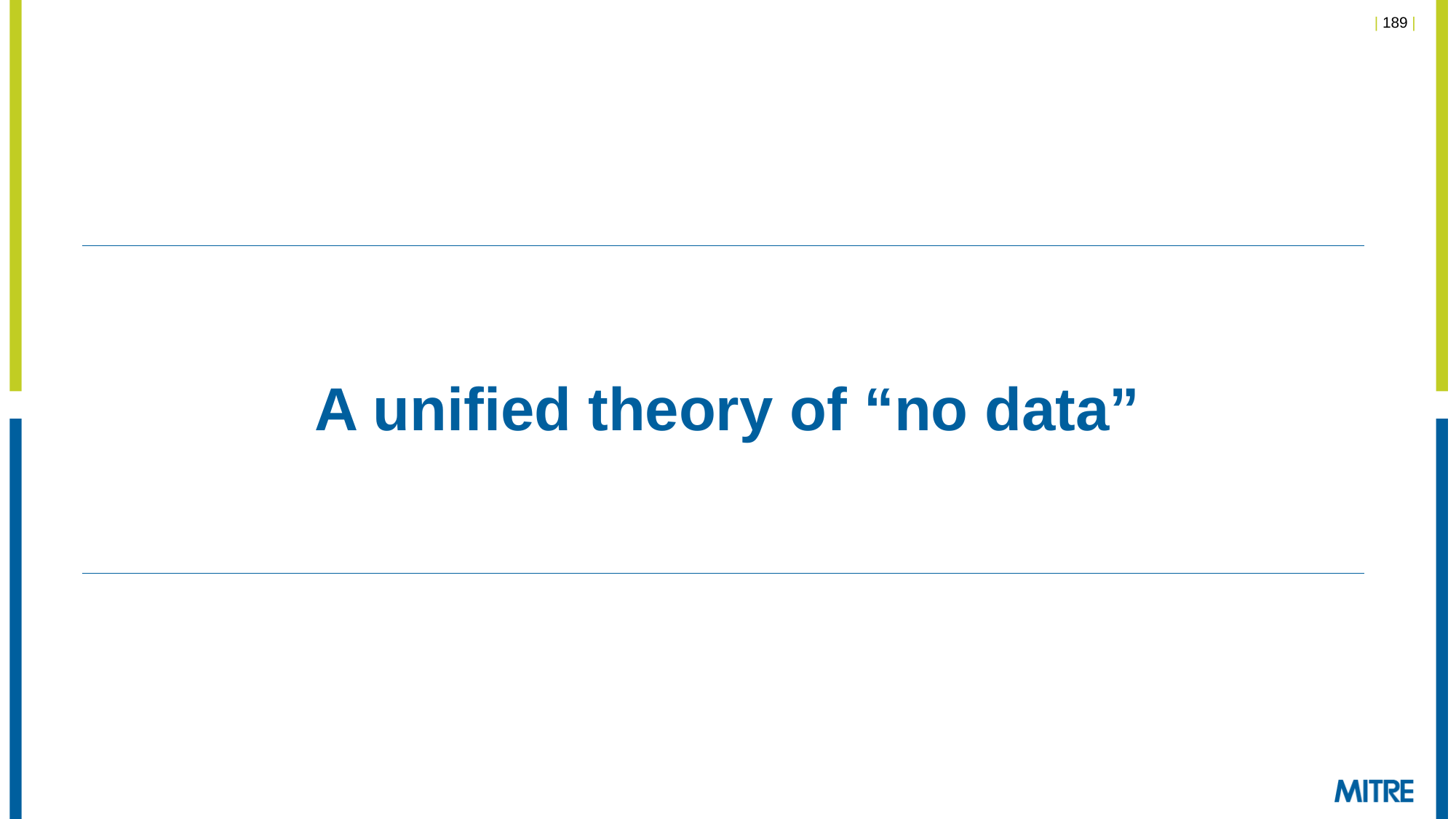

# A unified theory of “no data”